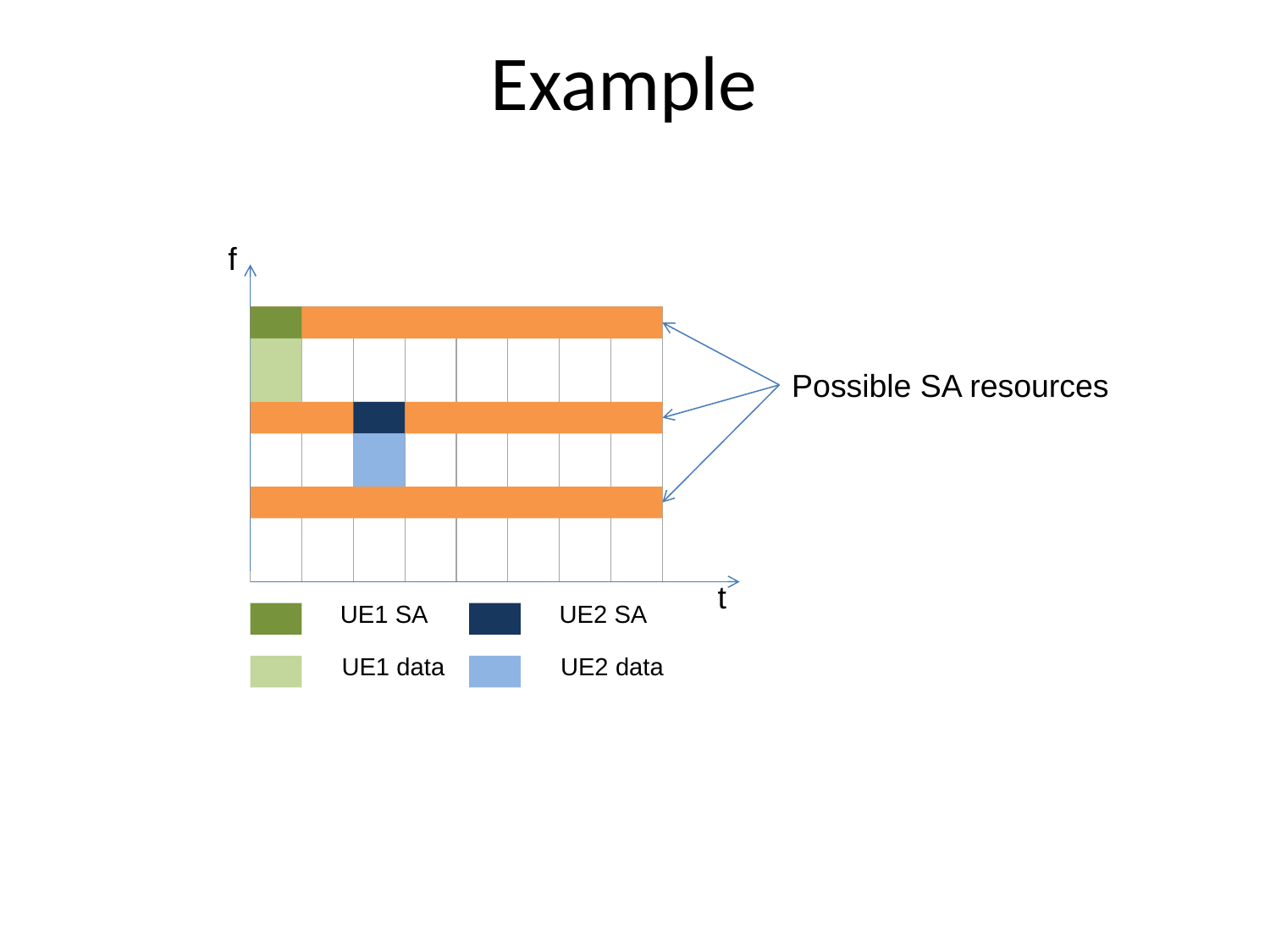

# Example
f

Possible SA resources

t
UE1 SA
UE2 SA

UE1 data
UE2 data